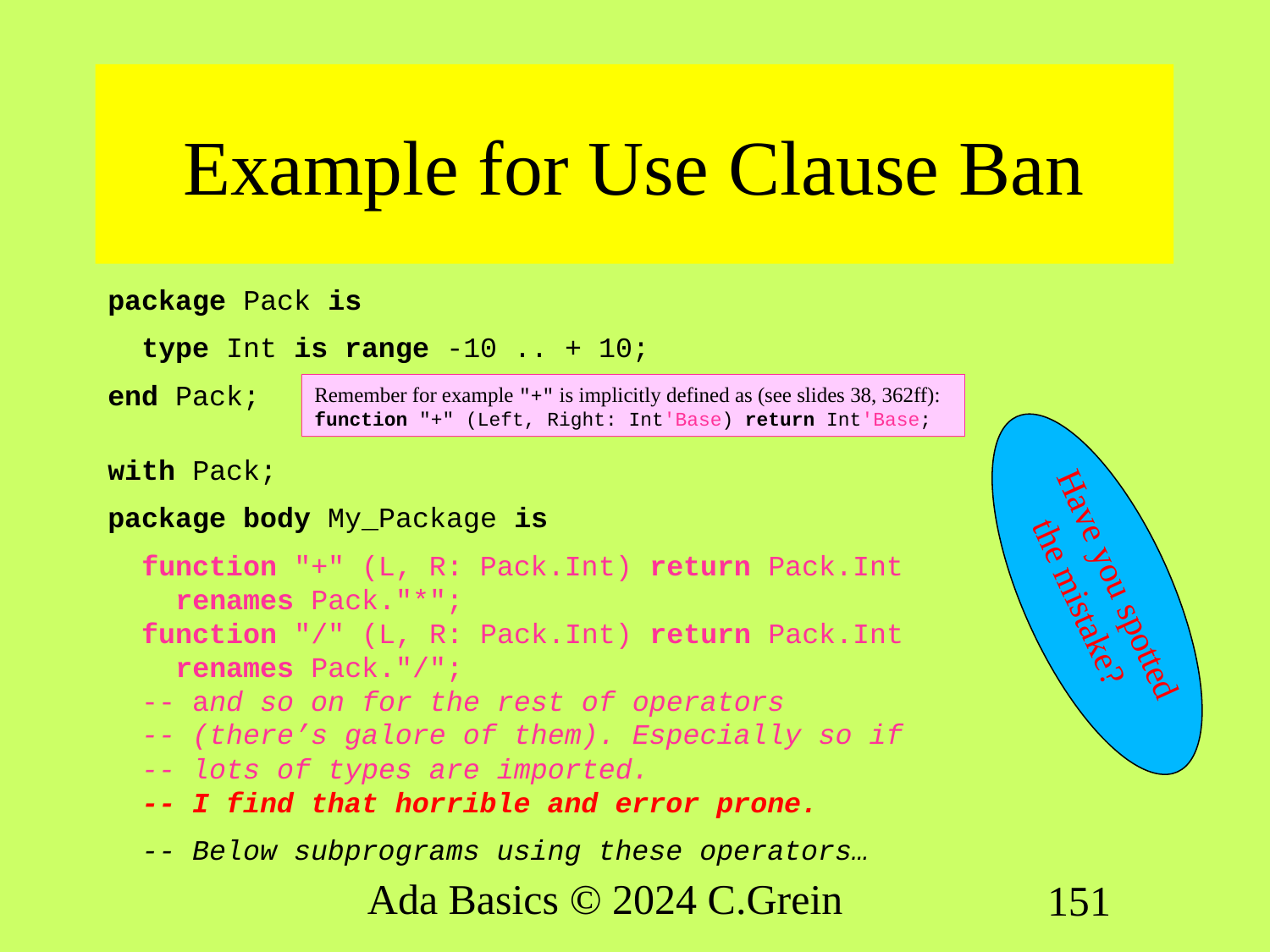

# Example for Use Clause Ban
package Pack is
  type Int is range -10 .. + 10;
end Pack;

with Pack;
package body My_Package is
  function "+" (L, R: Pack.Int) return Pack.Int
    renames Pack."*";
  function "/" (L, R: Pack.Int) return Pack.Int
    renames Pack."/";
  -- and so on for the rest of operators
  -- (there’s galore of them). Especially so if
  -- lots of types are imported.
  -- I find that horrible and error prone.
  -- Below subprograms using these operators…
Remember for example "+" is implicitly defined as (see slides 38, 362ff):
function "+" (Left, Right: Int'Base) return Int'Base;
Have you spotted the mistake?
Ada Basics © 2024 C.Grein
151